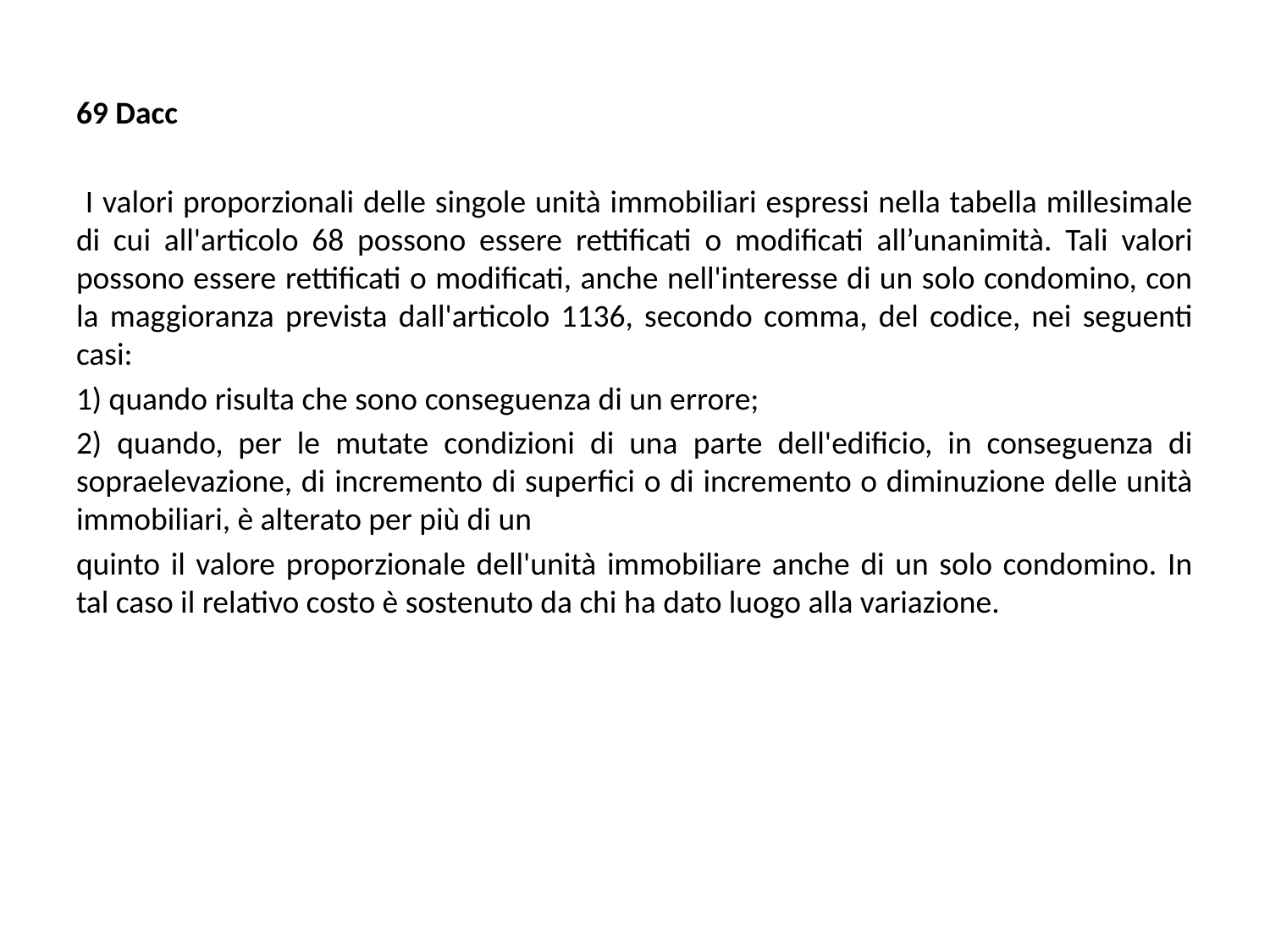

69 Dacc

 I valori proporzionali delle singole unità immobiliari espressi nella tabella millesimale di cui all'articolo 68 possono essere rettificati o modificati all’unanimità. Tali valori possono essere rettificati o modificati, anche nell'interesse di un solo condomino, con la maggioranza prevista dall'articolo 1136, secondo comma, del codice, nei seguenti casi:
1) quando risulta che sono conseguenza di un errore;
2) quando, per le mutate condizioni di una parte dell'edificio, in conseguenza di sopraelevazione, di incremento di superfici o di incremento o diminuzione delle unità immobiliari, è alterato per più di un
quinto il valore proporzionale dell'unità immobiliare anche di un solo condomino. In tal caso il relativo costo è sostenuto da chi ha dato luogo alla variazione.